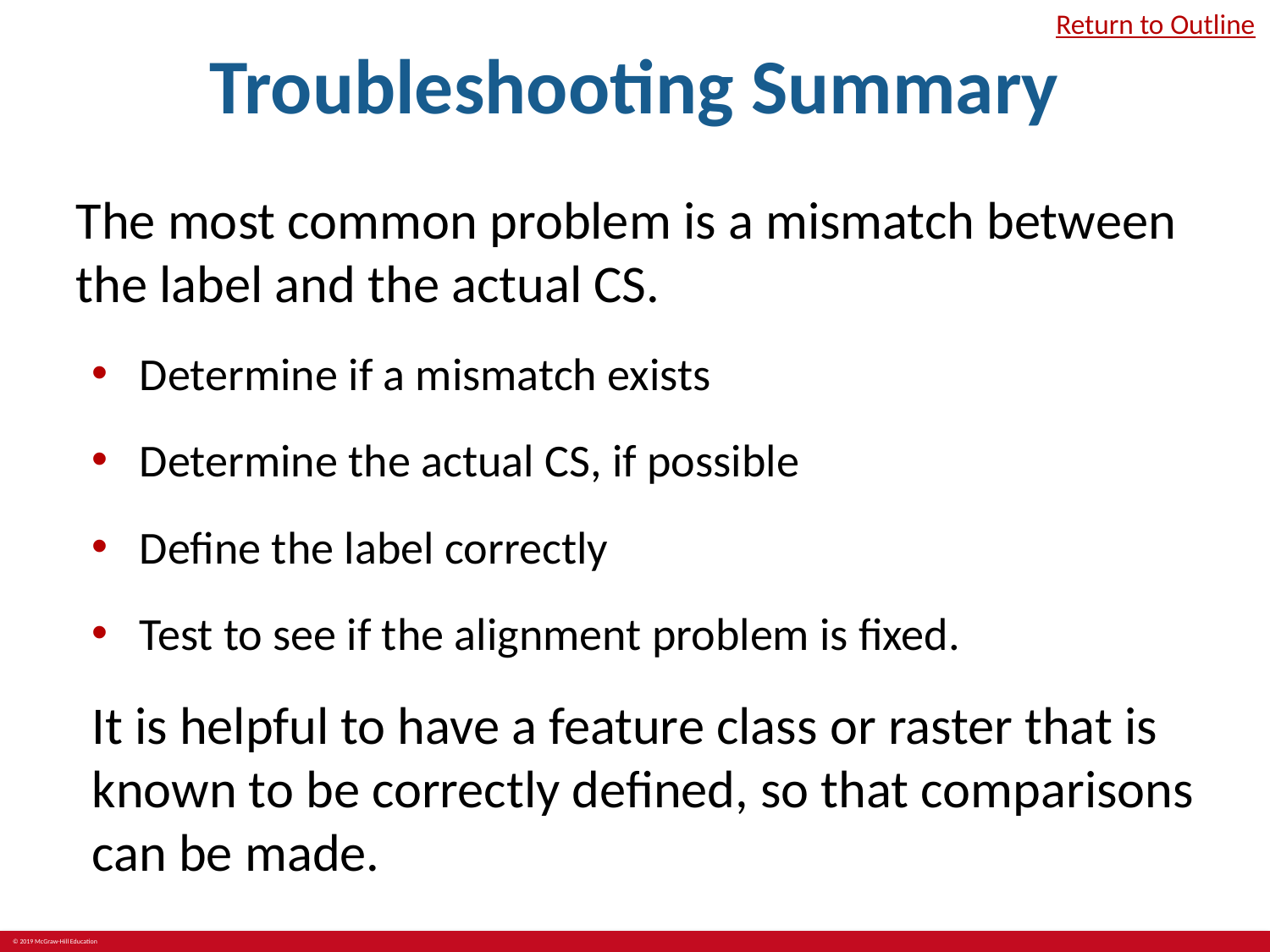

# Troubleshooting Summary
Return to Outline
The most common problem is a mismatch between the label and the actual CS.
Determine if a mismatch exists
Determine the actual CS, if possible
Define the label correctly
Test to see if the alignment problem is fixed.
It is helpful to have a feature class or raster that is known to be correctly defined, so that comparisons can be made.